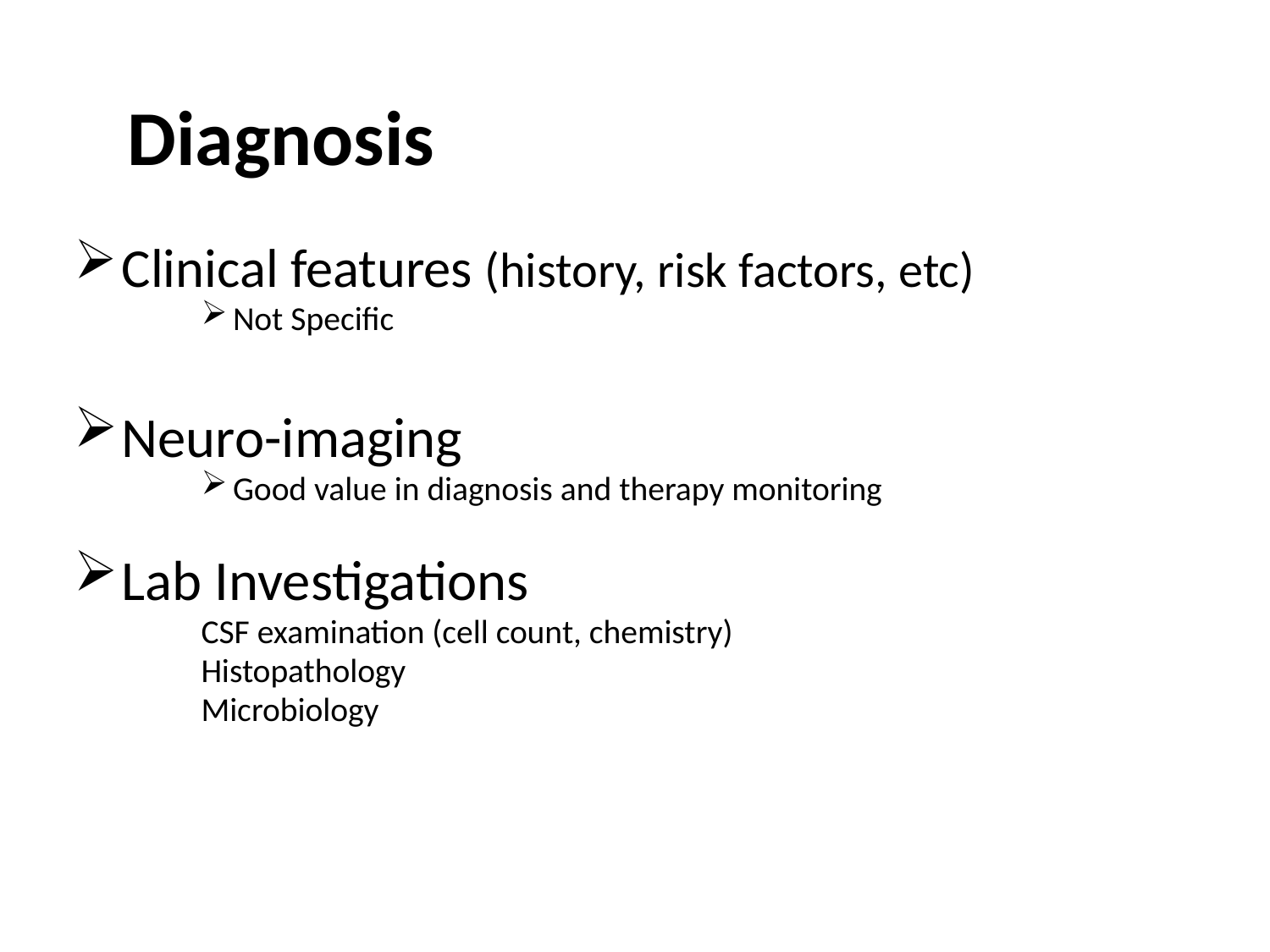

Diagnosis
Clinical features (history, risk factors, etc)
Not Specific

Neuro-imaging
Good value in diagnosis and therapy monitoring

Lab Investigations
CSF examination (cell count, chemistry)
Histopathology
Microbiology